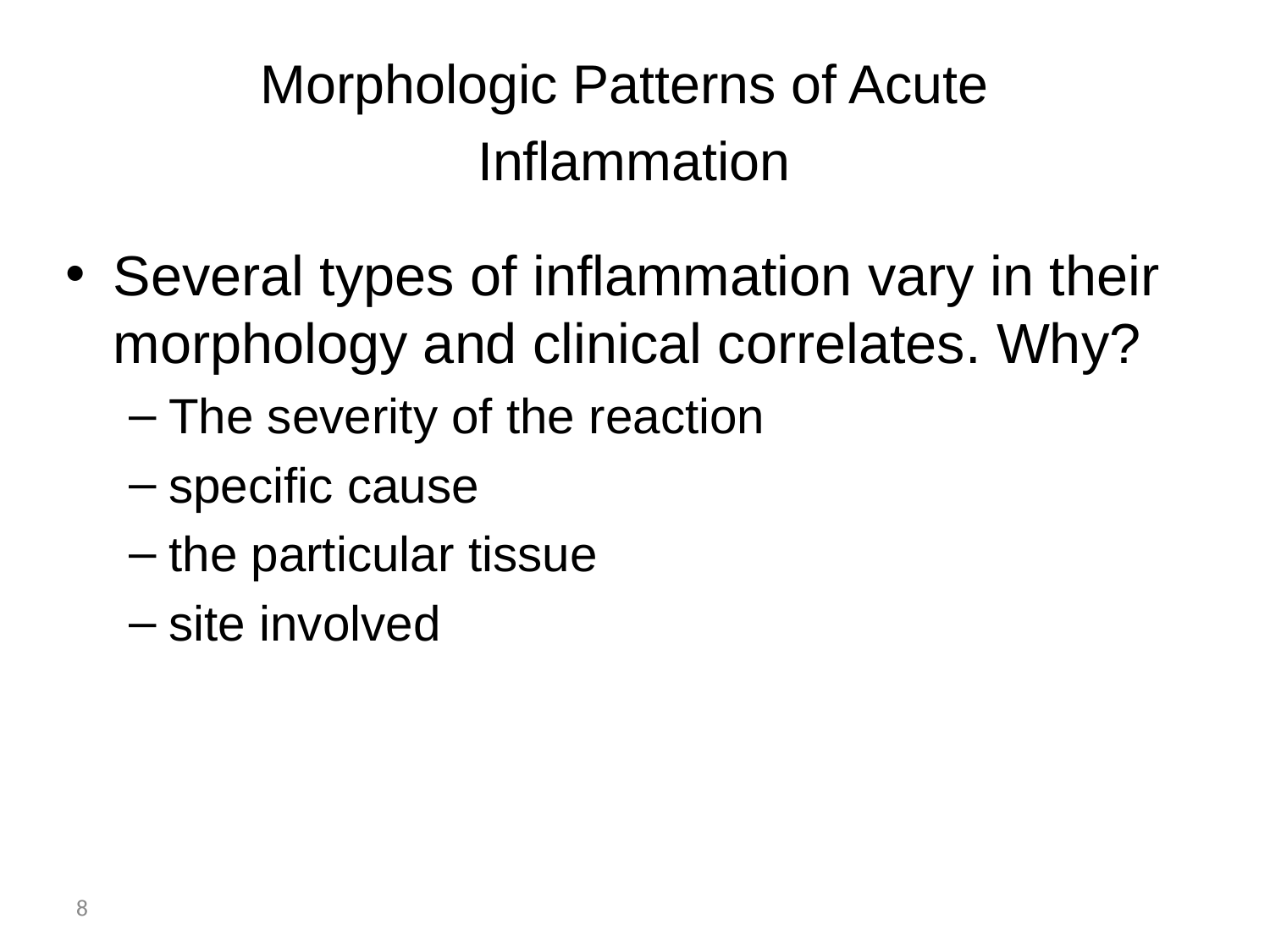

# Morphologic Patterns of Acute Inflammation
Several types of inflammation vary in their morphology and clinical correlates. Why?
The severity of the reaction
specific cause
the particular tissue
site involved

8